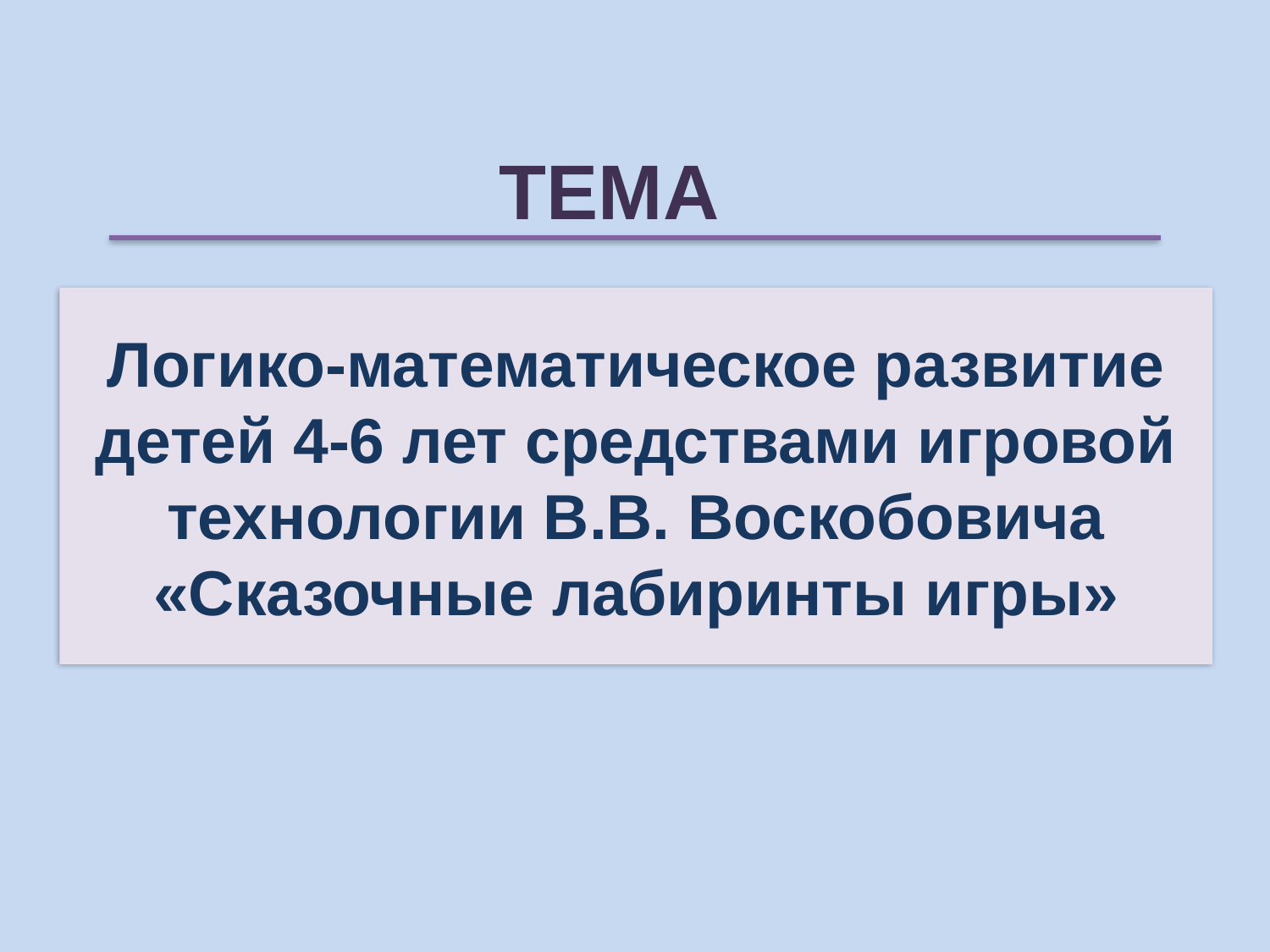

ТЕМА
# Логико-математическое развитие детей 4-6 лет средствами игровой технологии В.В. Воскобовича «Сказочные лабиринты игры»